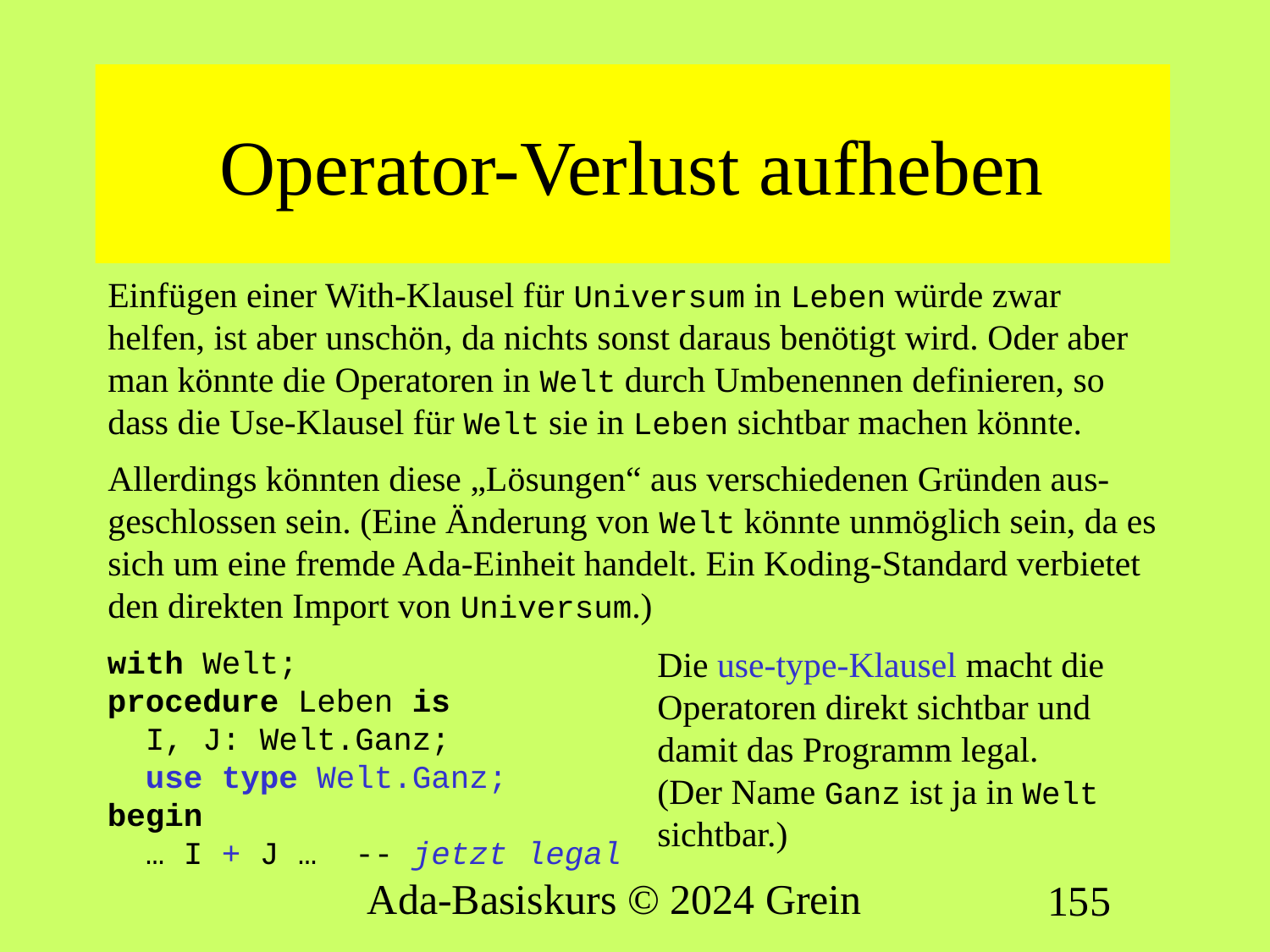

# Operator-Verlust aufheben
Einfügen einer With-Klausel für Universum in Leben würde zwar helfen, ist aber unschön, da nichts sonst daraus benötigt wird. Oder aber man könnte die Operatoren in Welt durch Umbenennen definieren, so dass die Use-Klausel für Welt sie in Leben sichtbar machen könnte.
Allerdings könnten diese „Lösungen“ aus verschiedenen Gründen aus-geschlossen sein. (Eine Änderung von Welt könnte unmöglich sein, da es sich um eine fremde Ada-Einheit handelt. Ein Koding-Standard verbietet den direkten Import von Universum.)
with Welt;
procedure Leben is
  I, J: Welt.Ganz;
  use type Welt.Ganz;
begin
  … I + J …  -- jetzt legal
Die use-type-Klausel macht die Operatoren direkt sichtbar und damit das Programm legal.
(Der Name Ganz ist ja in Welt sichtbar.)
Ada-Basiskurs © 2024 Grein
155